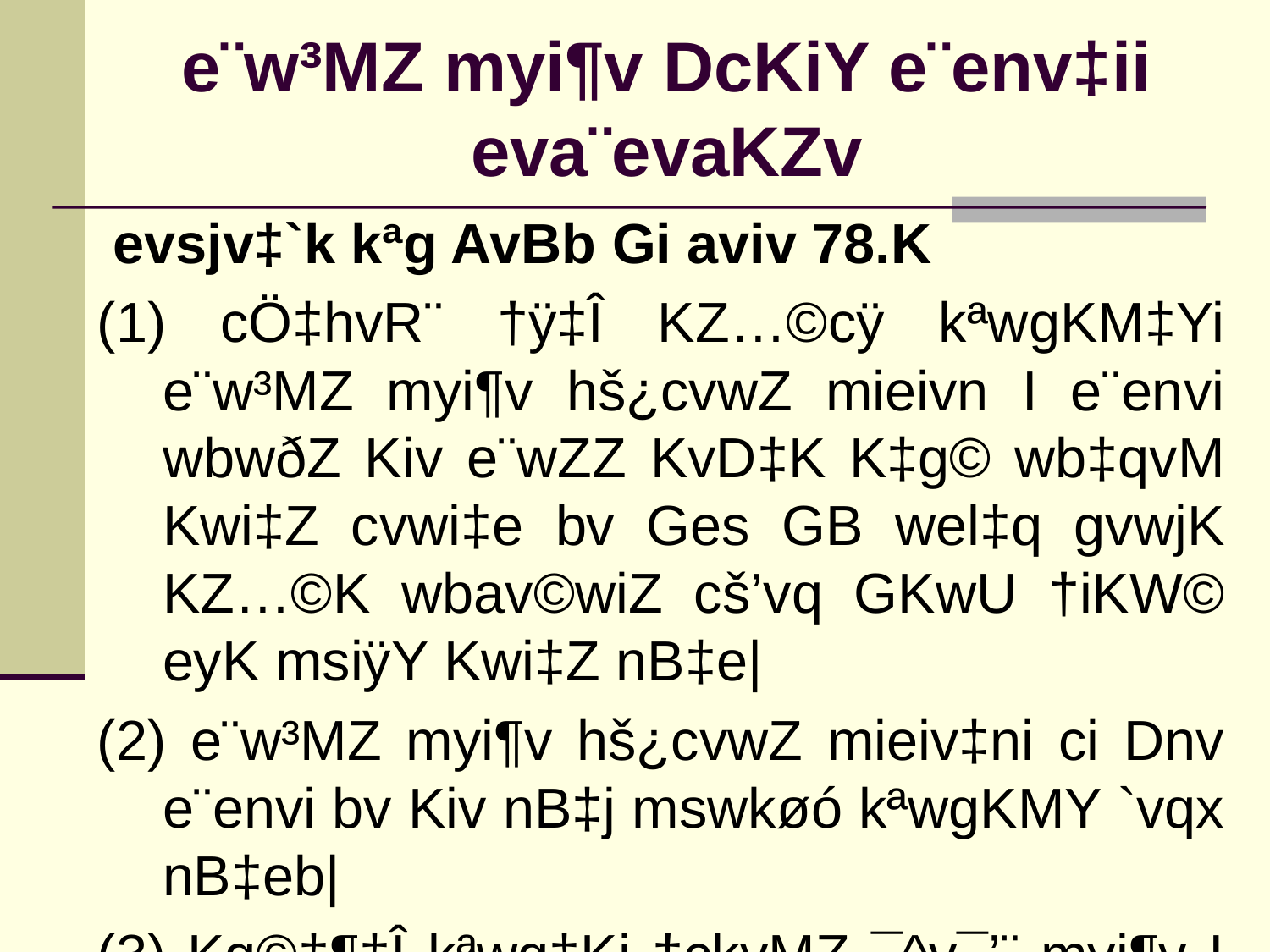

e¨w³MZ myi¶v DcKiY e¨env‡ii eva¨evaKZv
 evsjv‡`k kªg AvBb Gi aviv 78.K
(1) cÖ‡hvR¨ †ÿ‡Î KZ…©cÿ kªwgKM‡Yi e¨w³MZ myi¶v hš¿cvwZ mieivn I e¨envi wbwðZ Kiv e¨wZZ KvD‡K K‡g© wb‡qvM Kwi‡Z cvwi‡e bv Ges GB wel‡q gvwjK KZ…©K wbav©wiZ cš’vq GKwU †iKW© eyK msiÿY Kwi‡Z nB‡e|
(2) e¨w³MZ myi¶v hš¿cvwZ mieiv‡ni ci Dnv e¨envi bv Kiv nB‡j mswkøó kªwgKMY `vqx nB‡eb|
(3) Kg©‡¶‡Î kªwg‡Ki †ckvMZ ¯^v¯’¨ myi¶v I †mBdwU wbwðZKi‡Yi Rb¨ cÖ‡Z¨K kªwgK‡K Kv‡Ri SzuwK m¤ú‡K© cÖwk¶‡Yi gva¨‡g m‡PZb Kwi‡Z nB‡e|